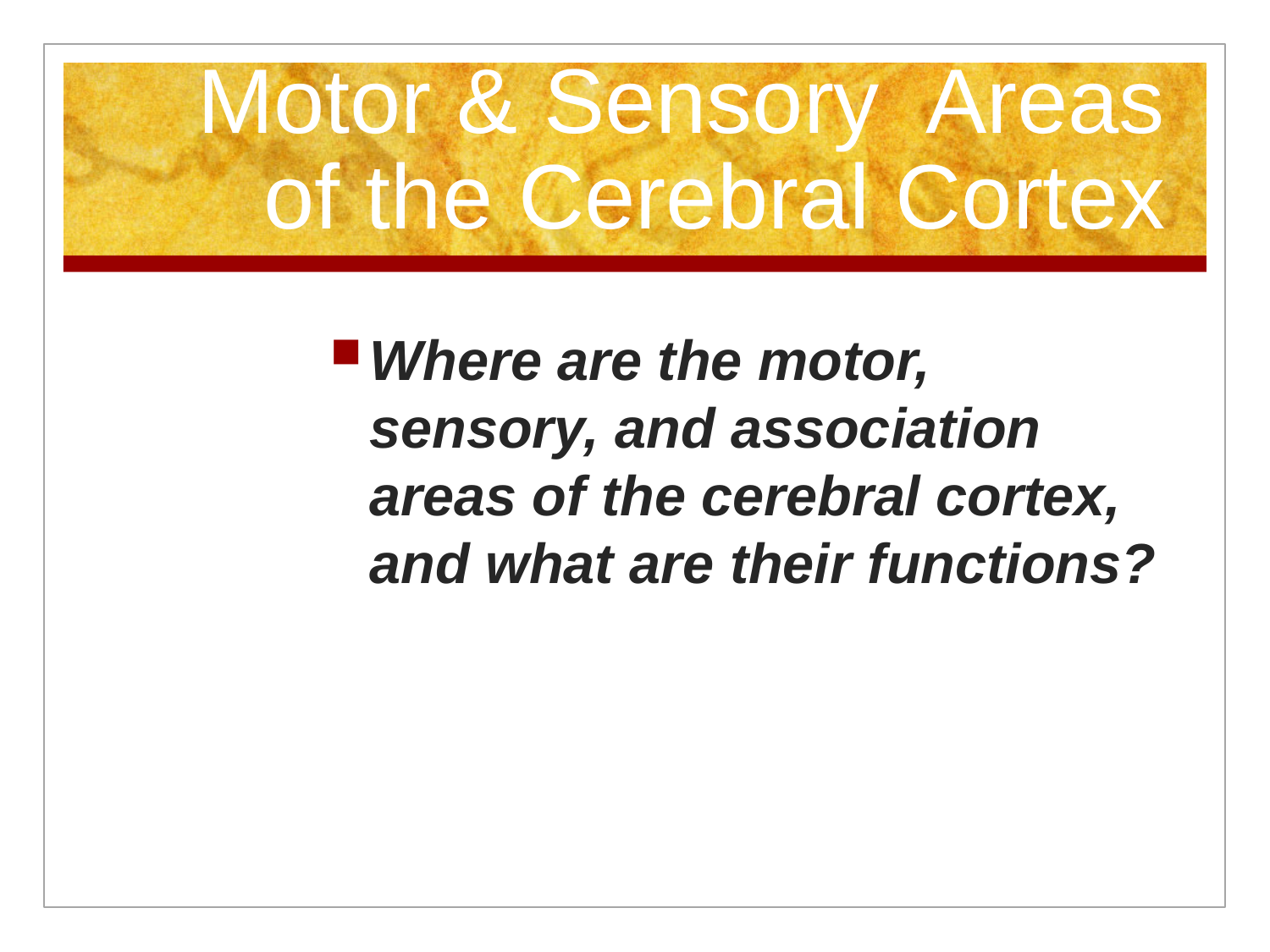

# Motor & Sensory  Areas of the Cerebral Cortex
Where are the motor,
sensory, and association
areas of the cerebral cortex, and what are their functions?